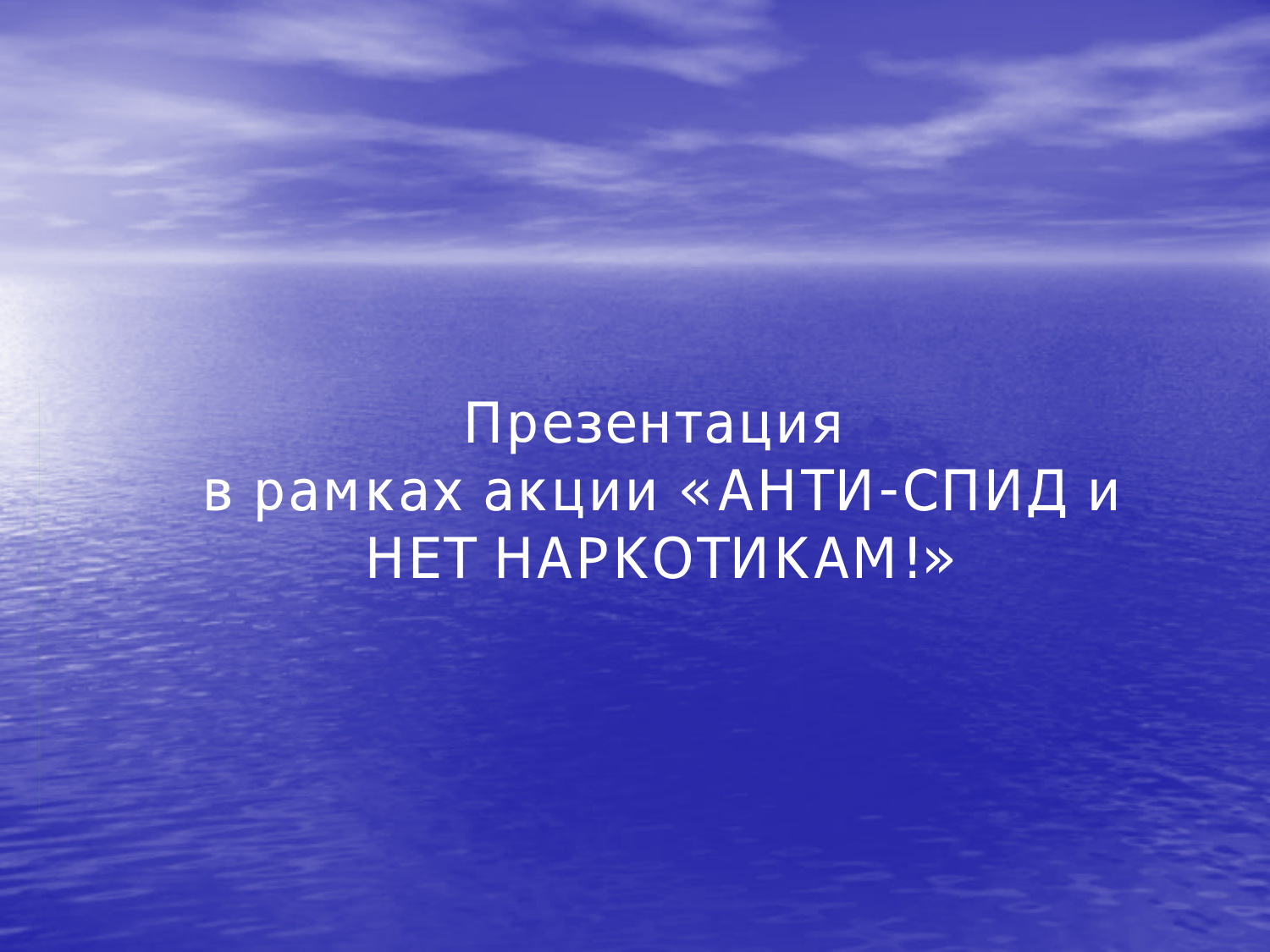

# Презентация в рамках акции «АНТИ-СПИД и НЕТ НАРКОТИКАМ!»